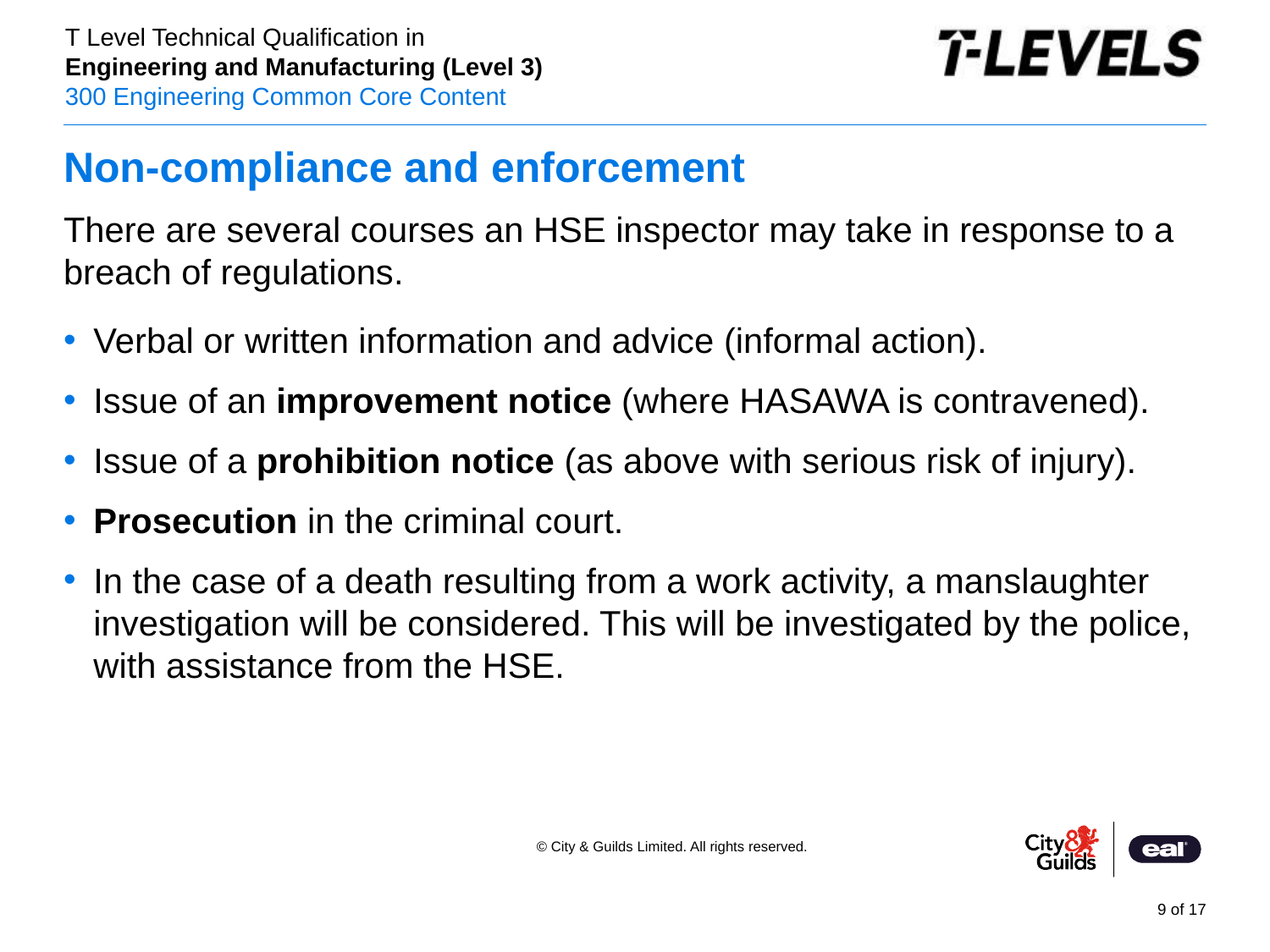

# Non-compliance and enforcement

PowerPoint presentation
There are several courses an HSE inspector may take in response to a breach of regulations.
Verbal or written information and advice (informal action).
Issue of an improvement notice (where HASAWA is contravened).
Issue of a prohibition notice (as above with serious risk of injury).
Prosecution in the criminal court.
In the case of a death resulting from a work activity, a manslaughter investigation will be considered. This will be investigated by the police, with assistance from the HSE.